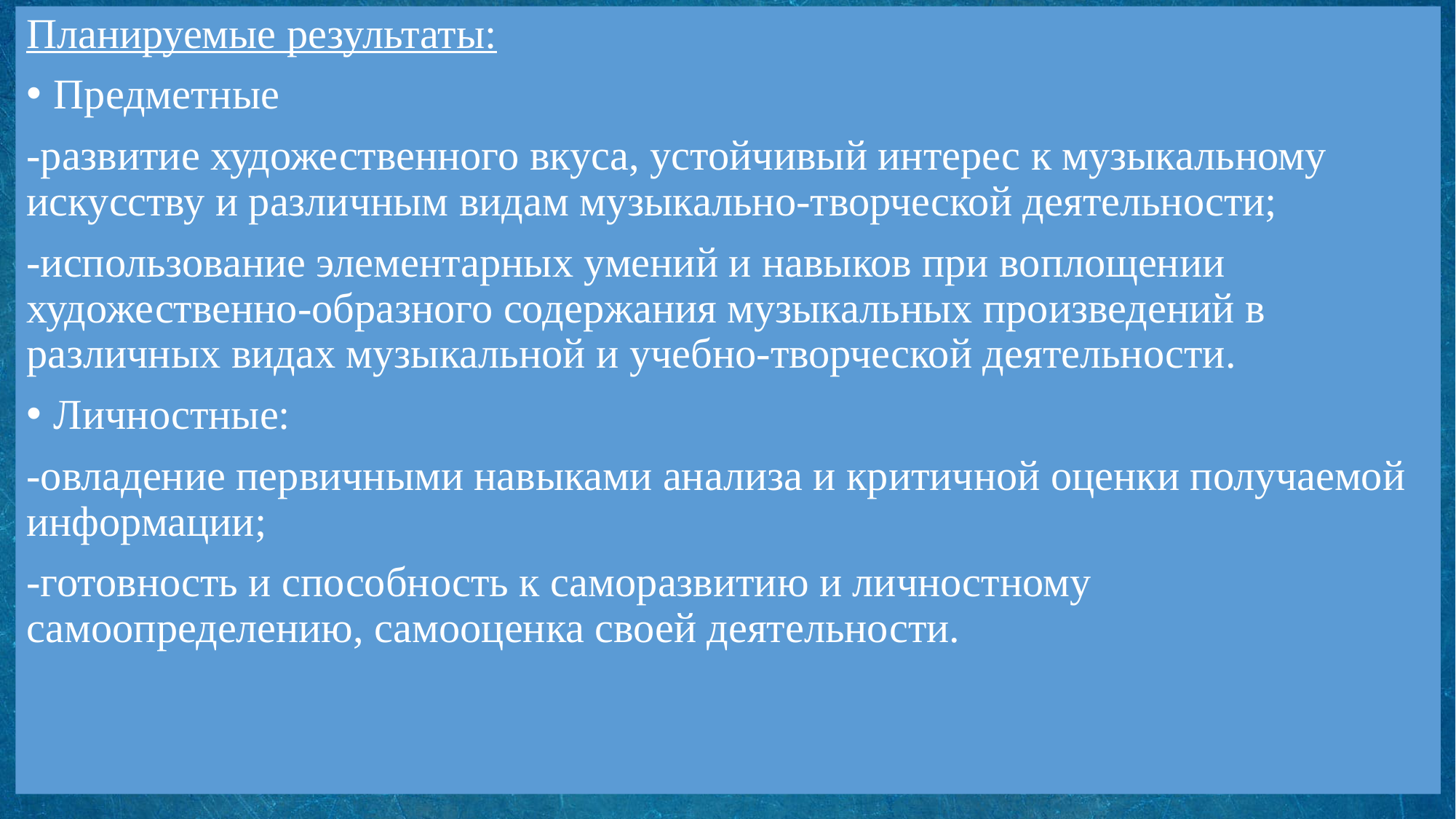

Планируемые результаты:
Предметные
-развитие художественного вкуса, устойчивый интерес к музыкальному искусству и различным видам музыкально-творческой деятельности;
-использование элементарных умений и навыков при воплощении художественно-образного содержания музыкальных произведений в различных видах музыкальной и учебно-творческой деятельности.
Личностные:
-овладение первичными навыками анализа и критичной оценки получаемой информации;
-готовность и способность к саморазвитию и личностному самоопределению, самооценка своей деятельности.